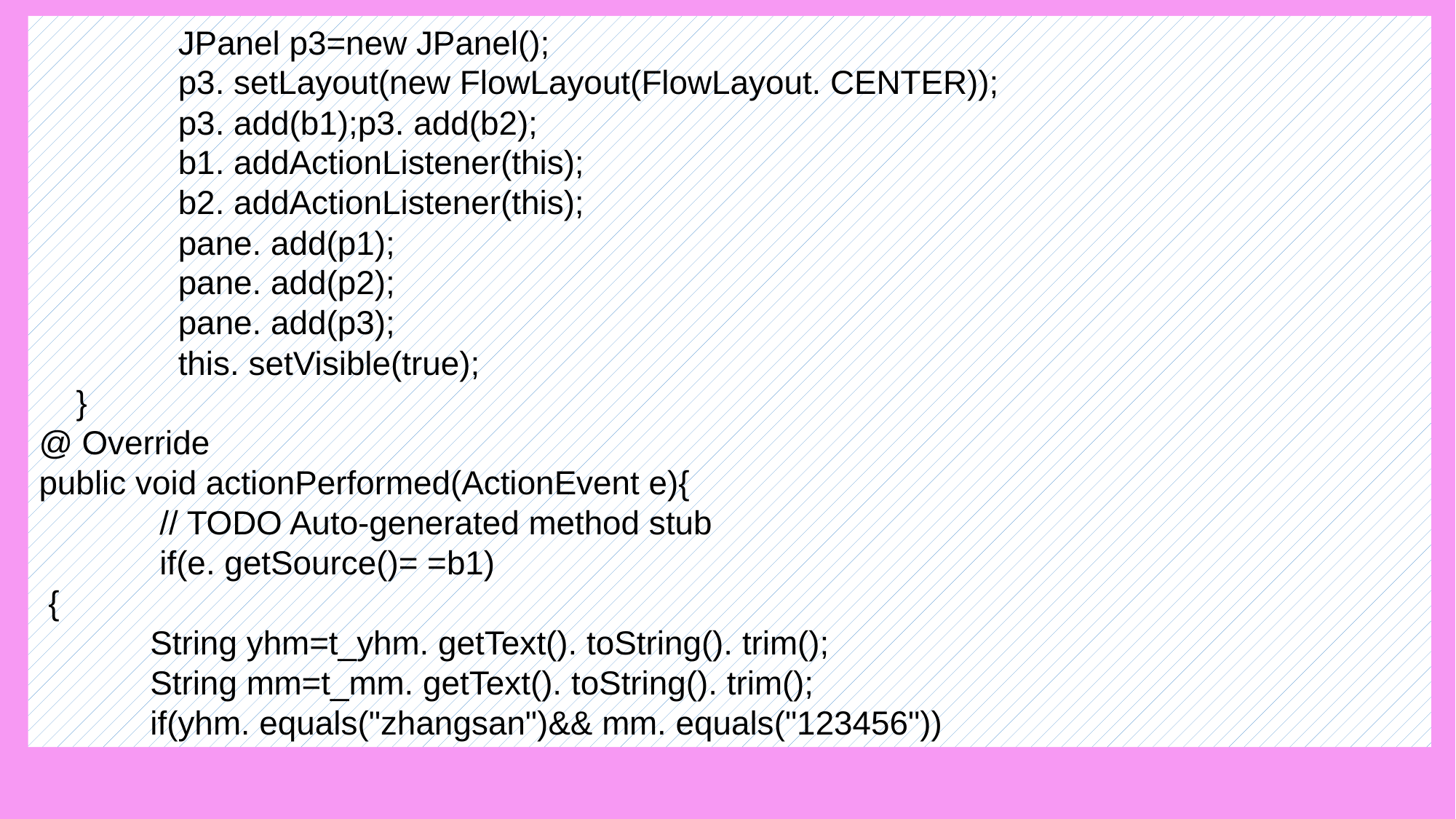

JPanel p3=new JPanel();
               p3. setLayout(new FlowLayout(FlowLayout. CENTER));
               p3. add(b1);p3. add(b2);
               b1. addActionListener(this);
               b2. addActionListener(this);
               pane. add(p1);
               pane. add(p2);
               pane. add(p3);
               this. setVisible(true);
    }
@ Override
public void actionPerformed(ActionEvent e){
             // TODO Auto-generated method stub
             if(e. getSource()= =b1)
 {
            String yhm=t_yhm. getText(). toString(). trim();
            String mm=t_mm. getText(). toString(). trim();
            if(yhm. equals("zhangsan")&& mm. equals("123456"))